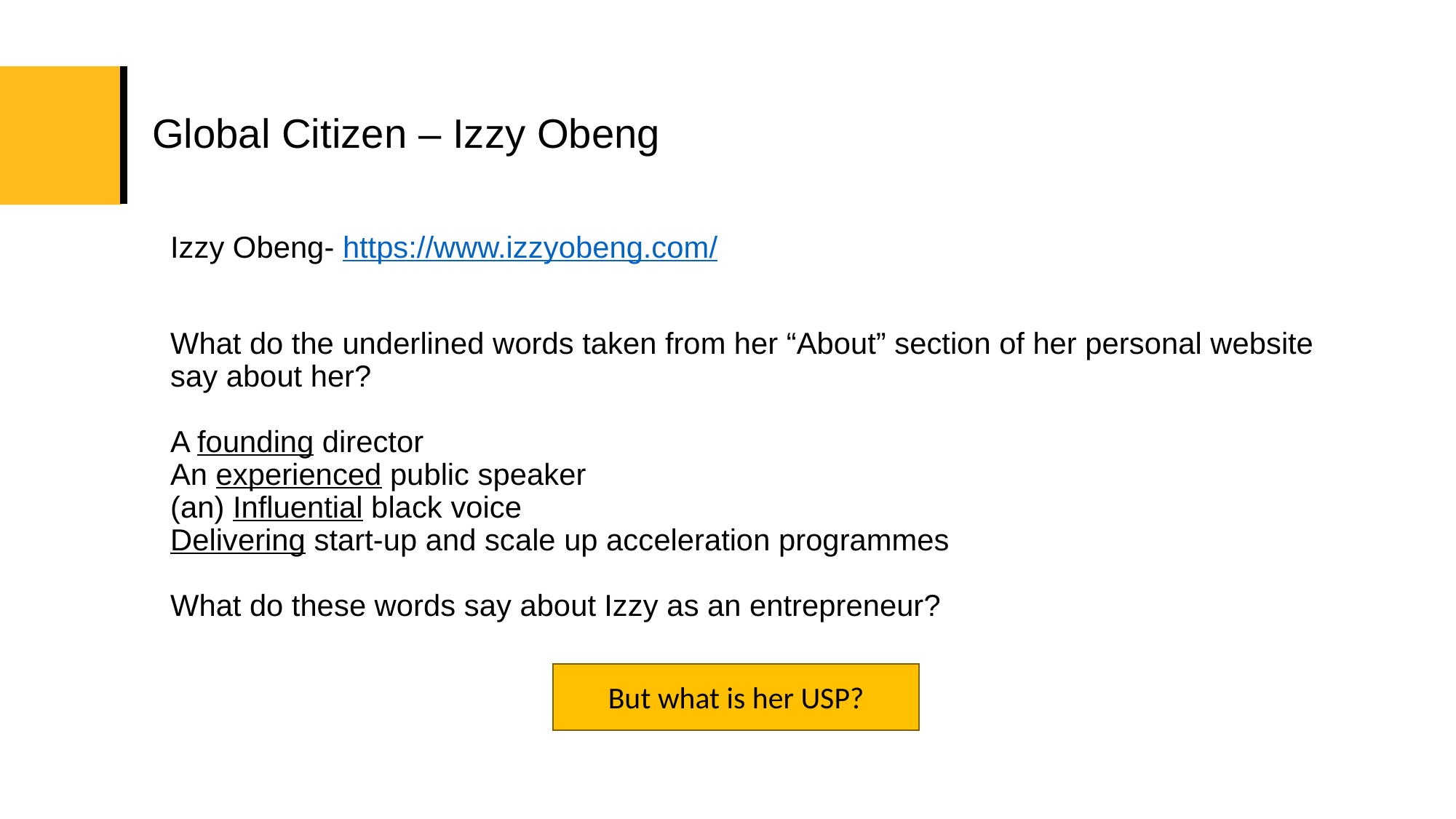

# Global Citizen – Izzy Obeng
Izzy Obeng- https://www.izzyobeng.com/

What do the underlined words taken from her “About” section of her personal website say about her?
A founding director
An experienced public speaker
(an) Influential black voice
Delivering start-up and scale up acceleration programmes
What do these words say about Izzy as an entrepreneur?
But what is her USP?